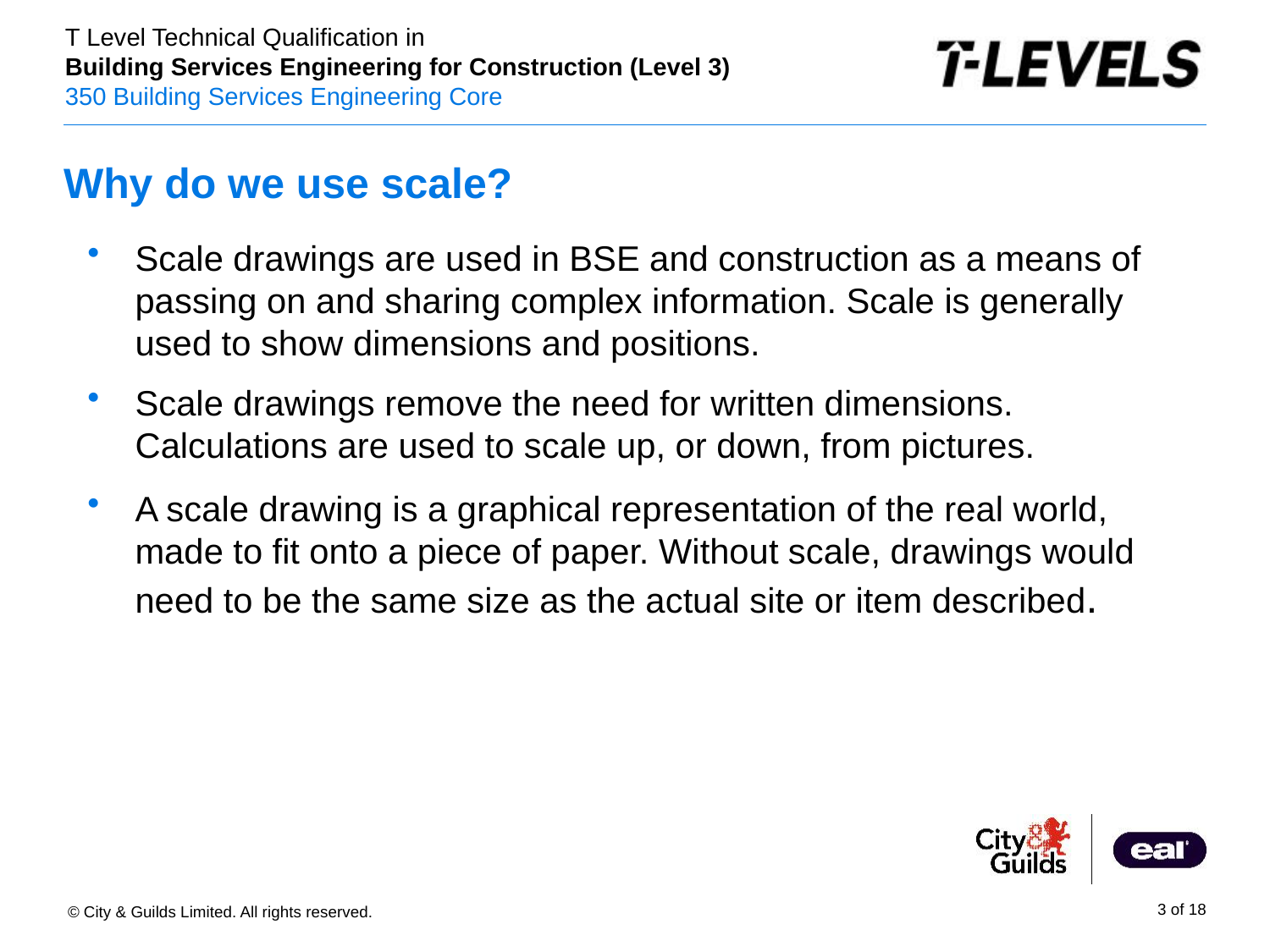

# Why do we use scale?
Scale drawings are used in BSE and construction as a means of passing on and sharing complex information. Scale is generally used to show dimensions and positions.
Scale drawings remove the need for written dimensions. Calculations are used to scale up, or down, from pictures.
A scale drawing is a graphical representation of the real world, made to fit onto a piece of paper. Without scale, drawings would need to be the same size as the actual site or item described.